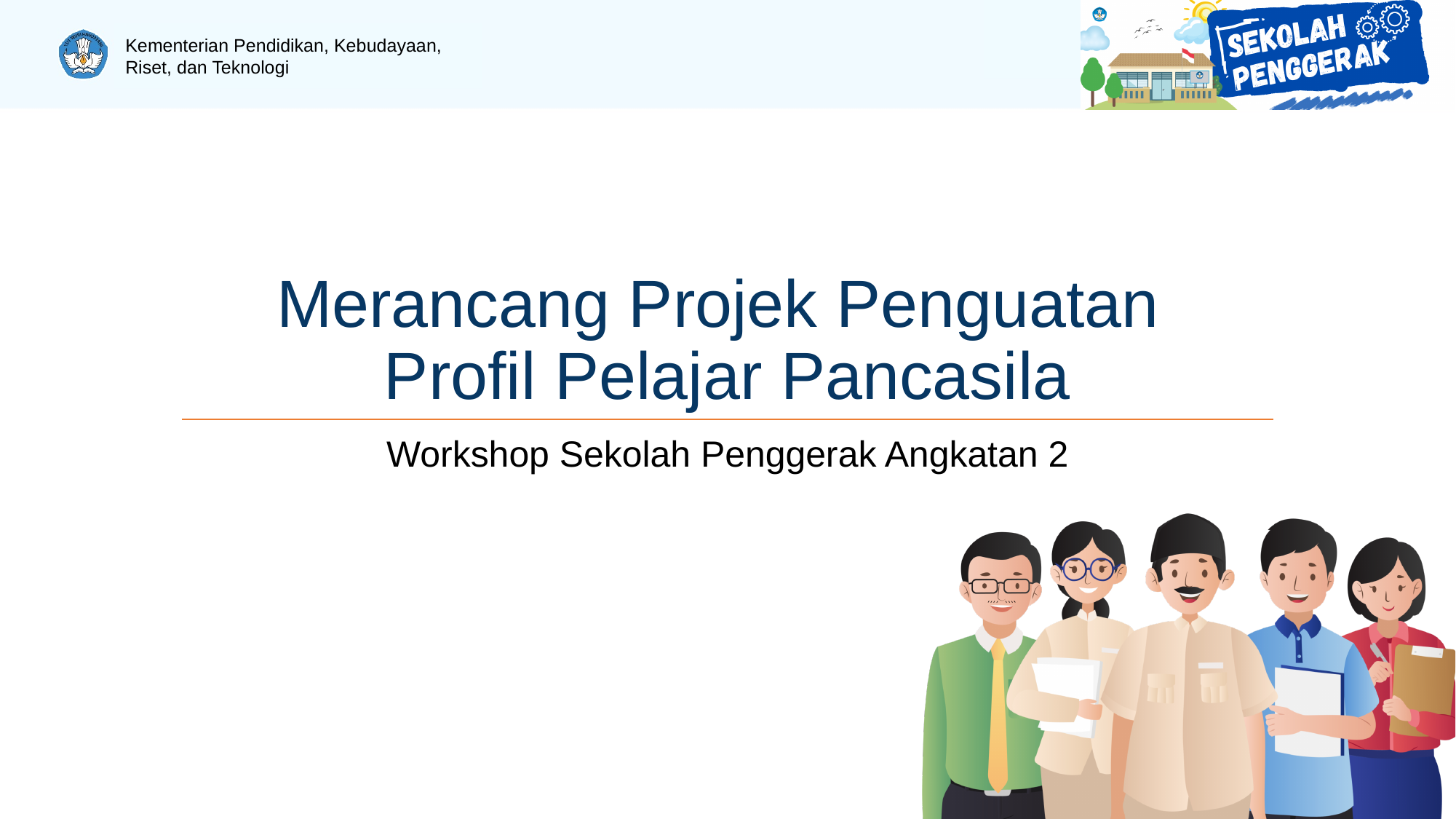

# Merancang Projek Penguatan Profil Pelajar Pancasila
Workshop Sekolah Penggerak Angkatan 2